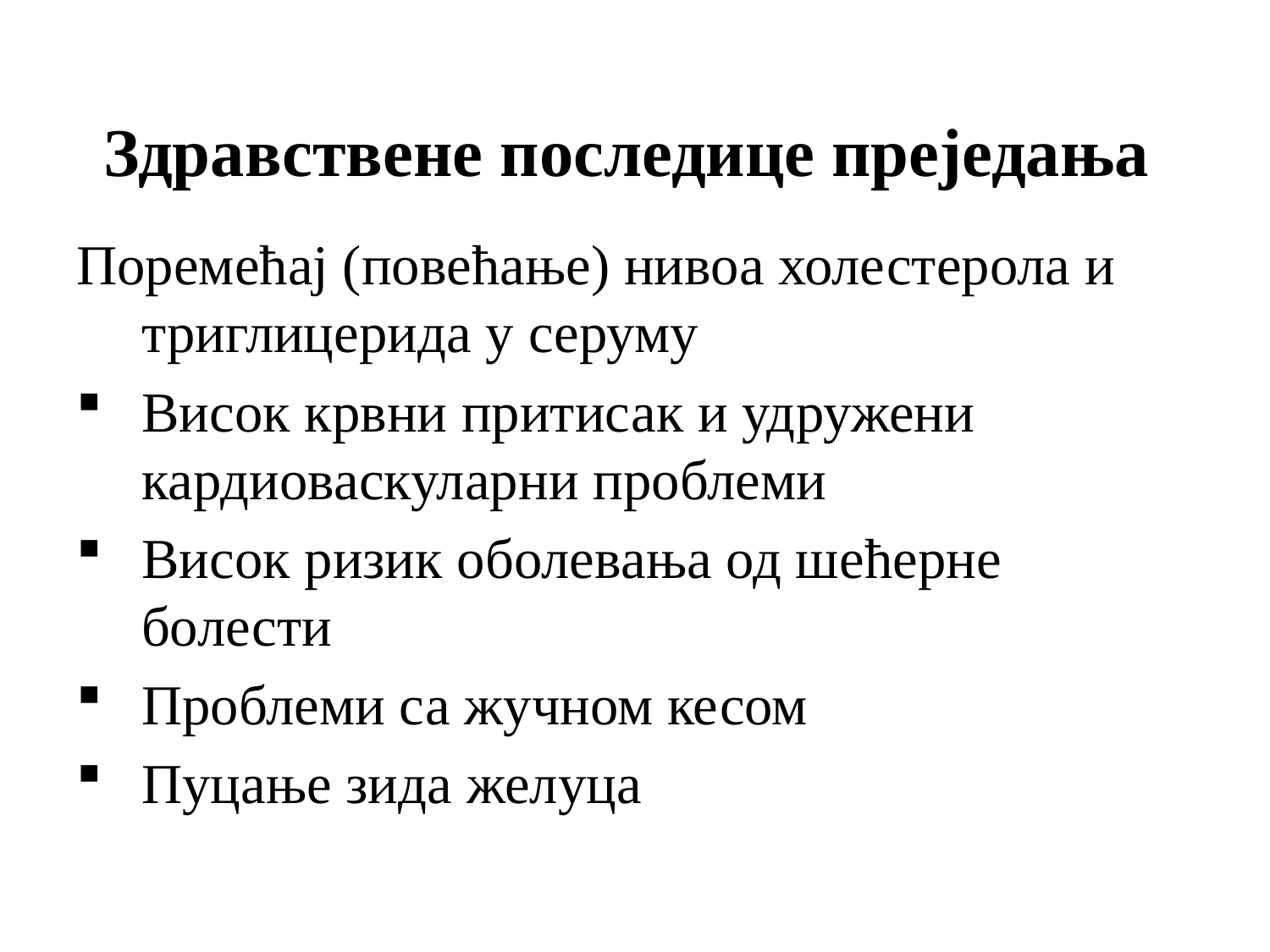

Здравствене последице преједања
Поремећај (повећање) нивоа холестерола и триглицерида у серуму
Висок крвни притисак и удружени кардиоваскуларни проблеми
Висок ризик оболевања од шећерне болести
Проблеми са жучном кесом
Пуцање зида желуца